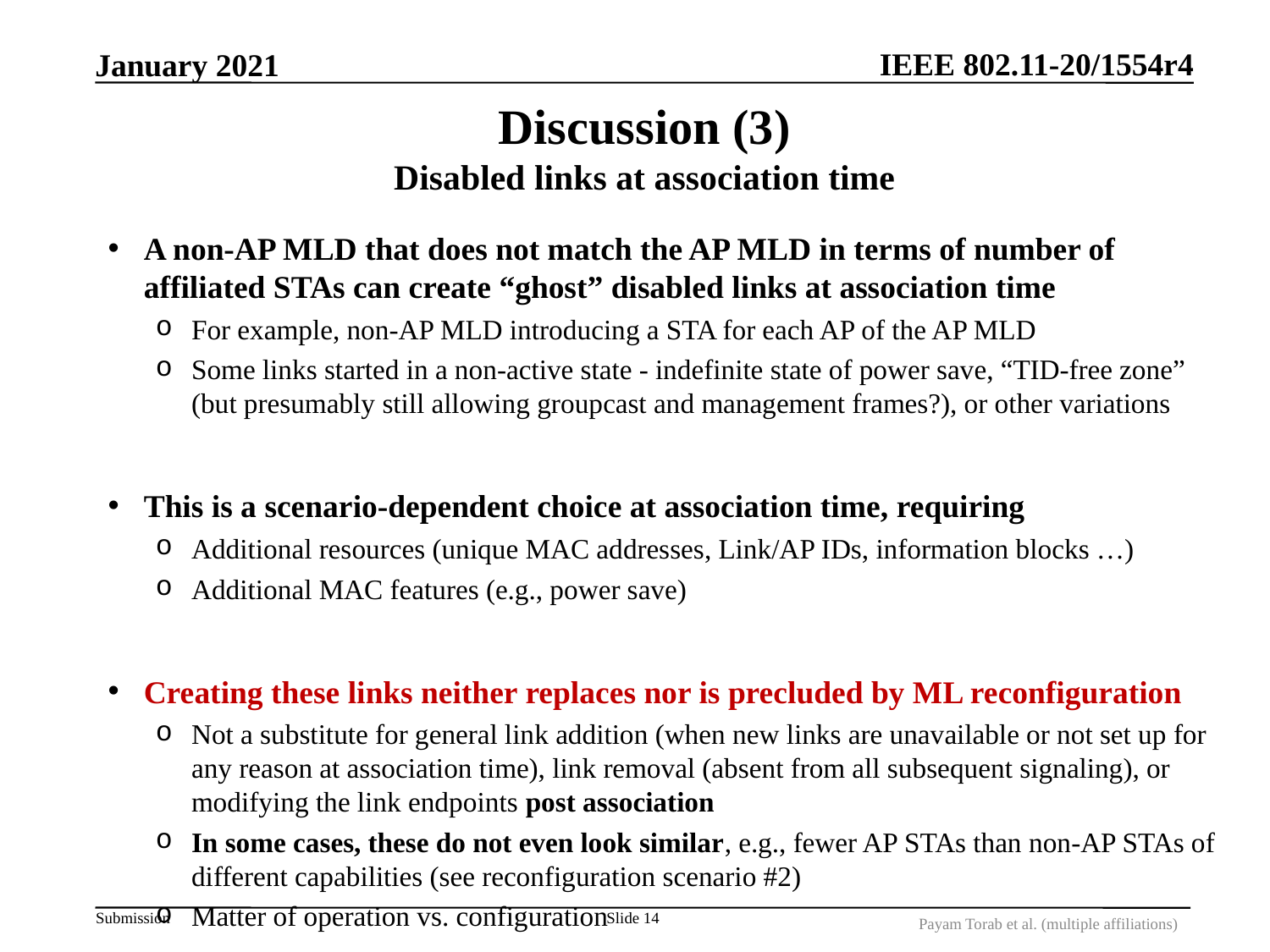

January 2021
# Discussion (3) Disabled links at association time
A non-AP MLD that does not match the AP MLD in terms of number of affiliated STAs can create “ghost” disabled links at association time
For example, non-AP MLD introducing a STA for each AP of the AP MLD
Some links started in a non-active state - indefinite state of power save, “TID-free zone” (but presumably still allowing groupcast and management frames?), or other variations

This is a scenario-dependent choice at association time, requiring
Additional resources (unique MAC addresses, Link/AP IDs, information blocks …)
Additional MAC features (e.g., power save)

Creating these links neither replaces nor is precluded by ML reconfiguration
Not a substitute for general link addition (when new links are unavailable or not set up for any reason at association time), link removal (absent from all subsequent signaling), or modifying the link endpoints post association
In some cases, these do not even look similar, e.g., fewer AP STAs than non-AP STAs of different capabilities (see reconfiguration scenario #2)
Matter of operation vs. configuration
Slide 14
Payam Torab et al. (multiple affiliations)